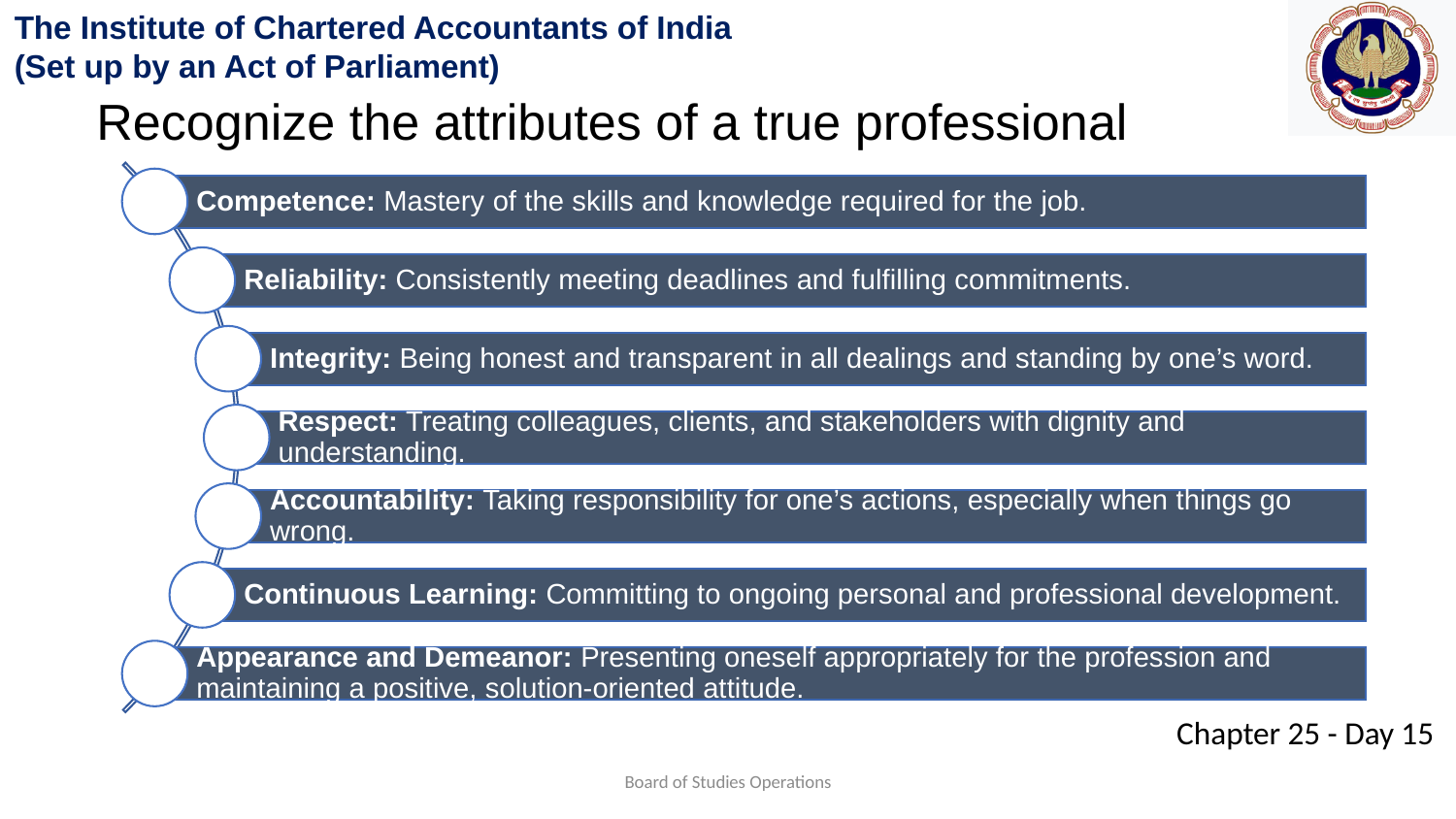

Recognize the attributes of a true professional

Competence: Mastery of the skills and knowledge required for the job.
Reliability: Consistently meeting deadlines and fulfilling commitments.
Integrity: Being honest and transparent in all dealings and standing by one’s word.
Respect: Treating colleagues, clients, and stakeholders with dignity and understanding.
Accountability: Taking responsibility for one’s actions, especially when things go wrong.
Continuous Learning: Committing to ongoing personal and professional development.
Appearance and Demeanor: Presenting oneself appropriately for the profession and maintaining a positive, solution-oriented attitude.
Board of Studies Operations